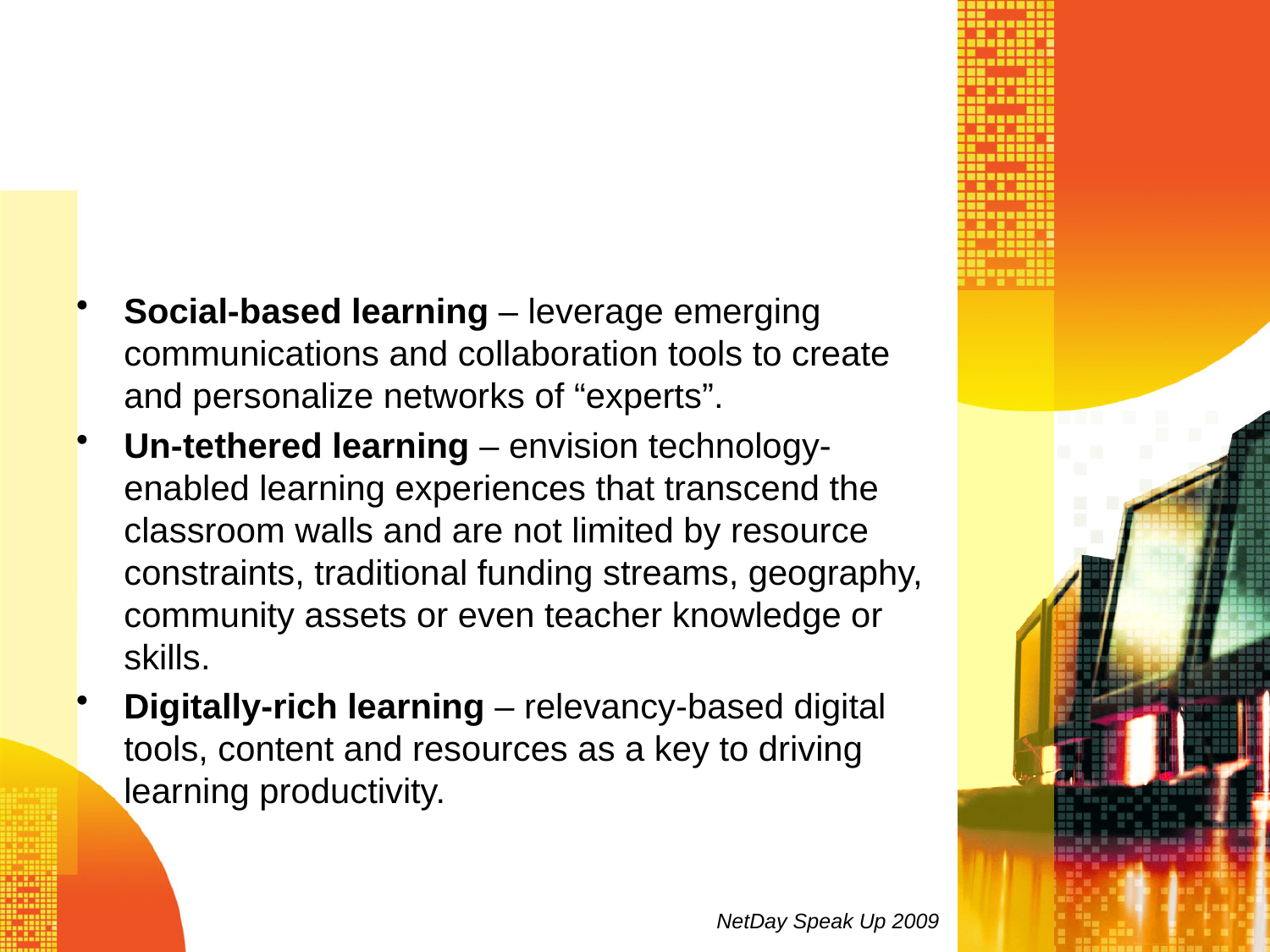

#

Social-based learning – leverage emerging communications and collaboration tools to create and personalize networks of “experts”.
Un-tethered learning – envision technology-enabled learning experiences that transcend the classroom walls and are not limited by resource constraints, traditional funding streams, geography, community assets or even teacher knowledge or skills.
Digitally-rich learning – relevancy-based digital tools, content and resources as a key to driving learning productivity.

NetDay Speak Up 2009